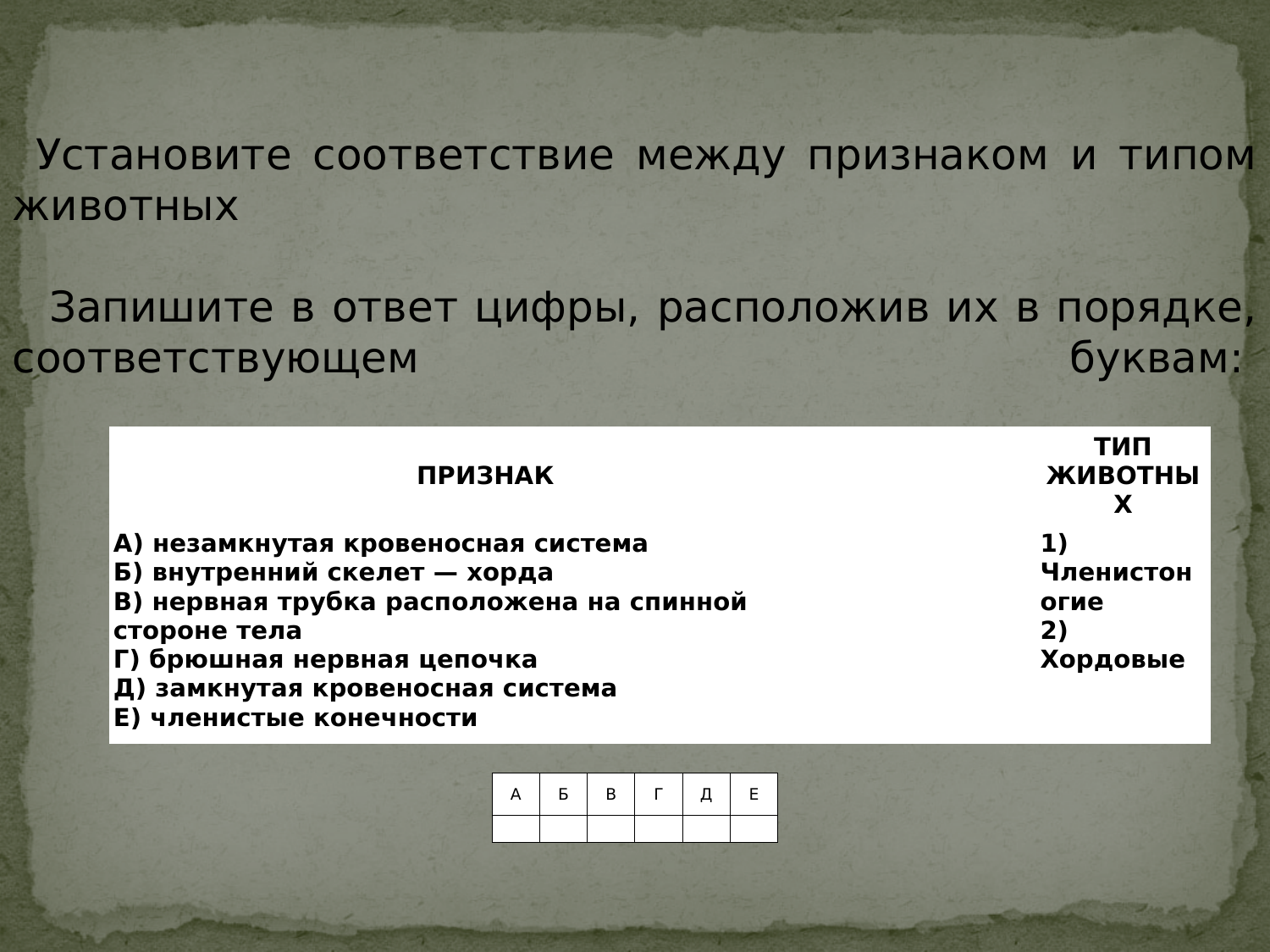

Установите соответствие между признаком и типом животных

 Запишите в ответ цифры, расположив их в порядке, соответствующем буквам:
| ПРИЗНАК |  | ТИП ЖИВОТНЫХ |
| --- | --- | --- |
| А) незамкнутая кровеносная система Б) внутренний скелет — хорда В) нервная трубка расположена на спинной стороне тела Г) брюшная нервная цепочка Д) замкнутая кровеносная система Е) членистые конечности |  | 1) Членистоногие 2) Хордовые |
| A | Б | В | Г | Д | Е |
| --- | --- | --- | --- | --- | --- |
|  |  |  |  |  |  |